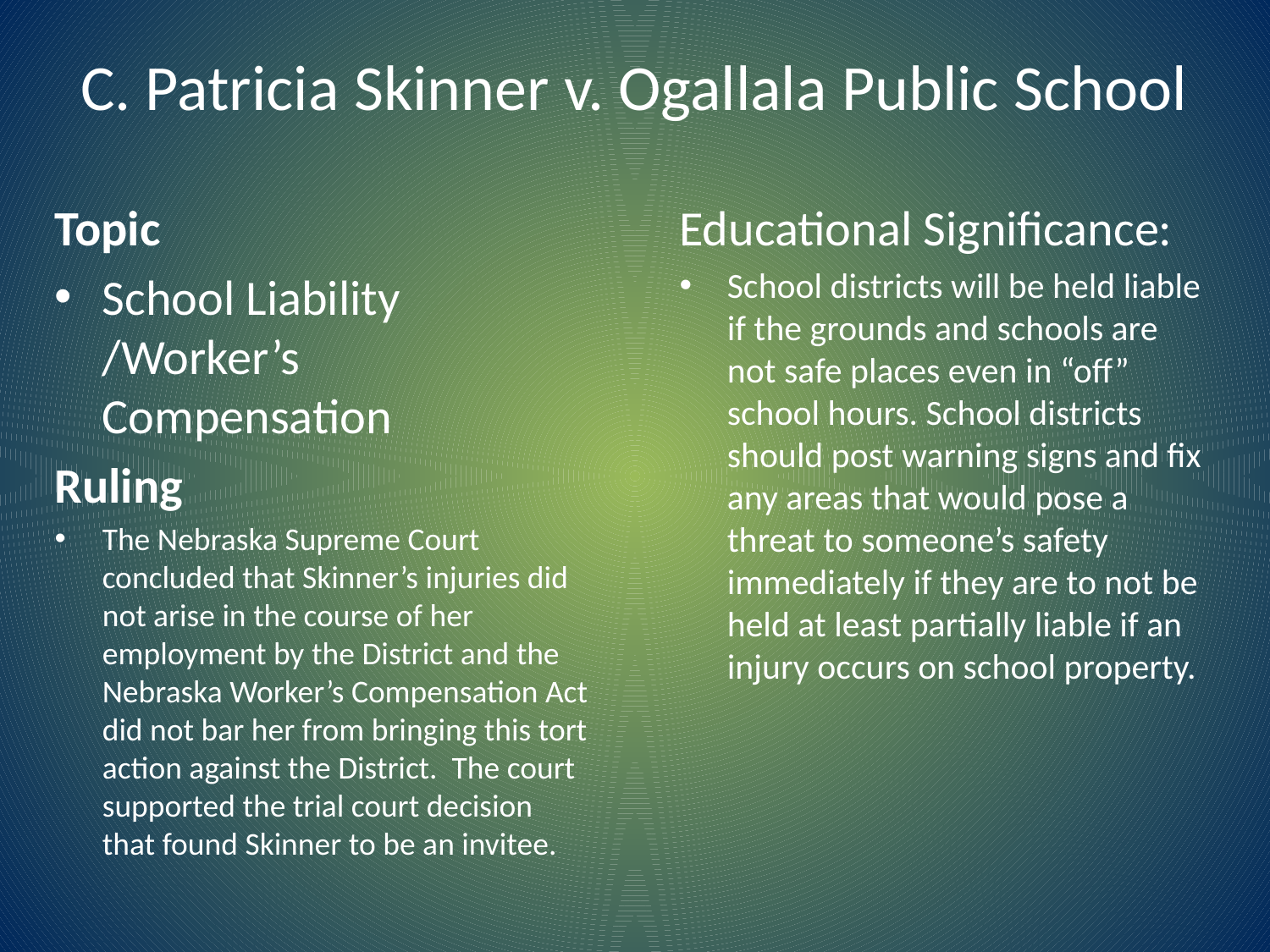

# C. Patricia Skinner v. Ogallala Public School
Topic
School Liability /Worker’s Compensation
Ruling
The Nebraska Supreme Court concluded that Skinner’s injuries did not arise in the course of her employment by the District and the Nebraska Worker’s Compensation Act did not bar her from bringing this tort action against the District.  The court supported the trial court decision that found Skinner to be an invitee.

Educational Significance:
School districts will be held liable if the grounds and schools are not safe places even in “off” school hours. School districts should post warning signs and fix any areas that would pose a threat to someone’s safety immediately if they are to not be held at least partially liable if an injury occurs on school property.